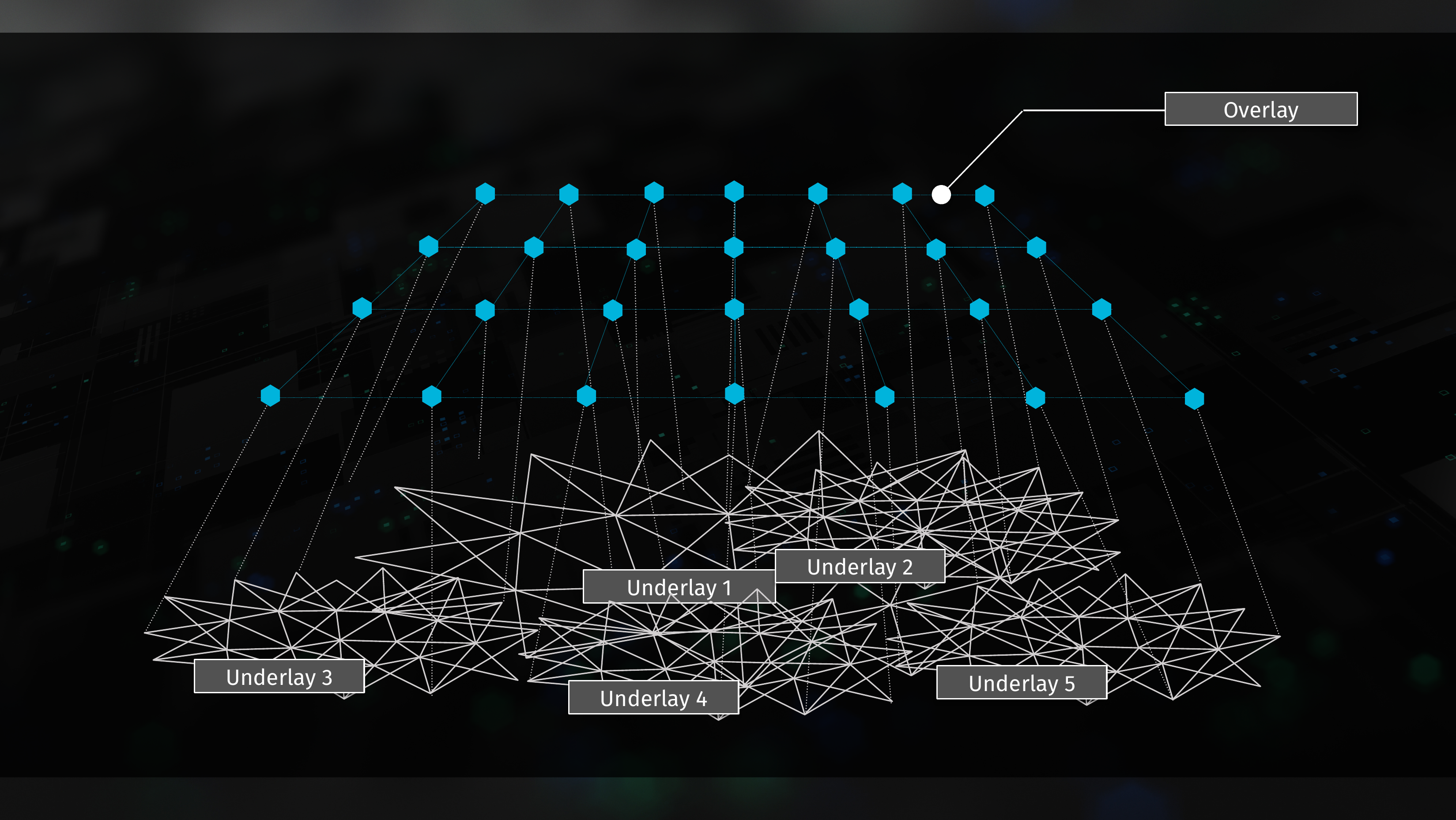

Overlay

Underlay 2
Underlay 3
Underlay 1
Underlay 5
Underlay 4